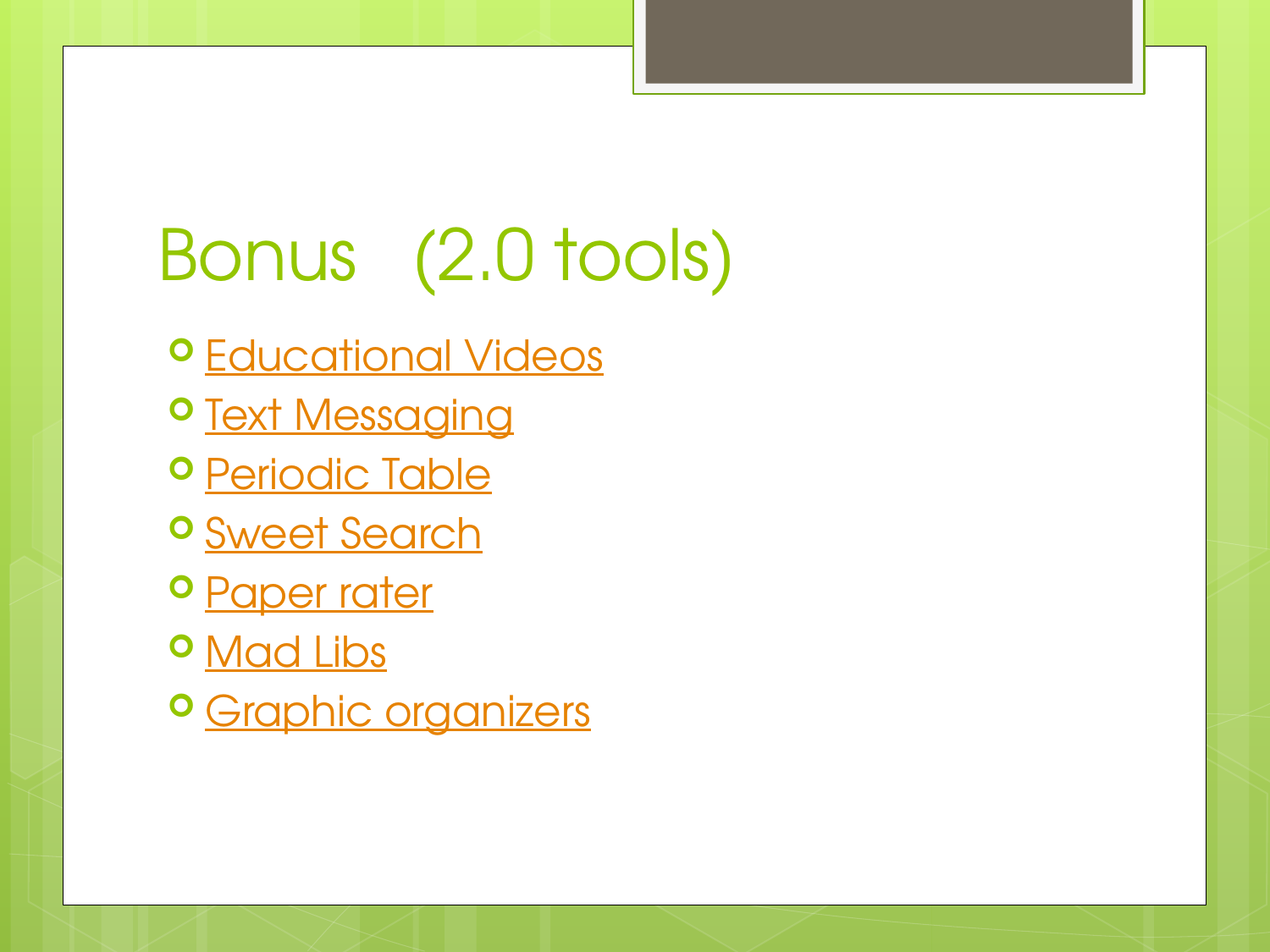

# Bonus	(2.0 tools)
Educational Videos
Text Messaging
Periodic Table
Sweet Search
Paper rater
Mad Libs
Graphic organizers